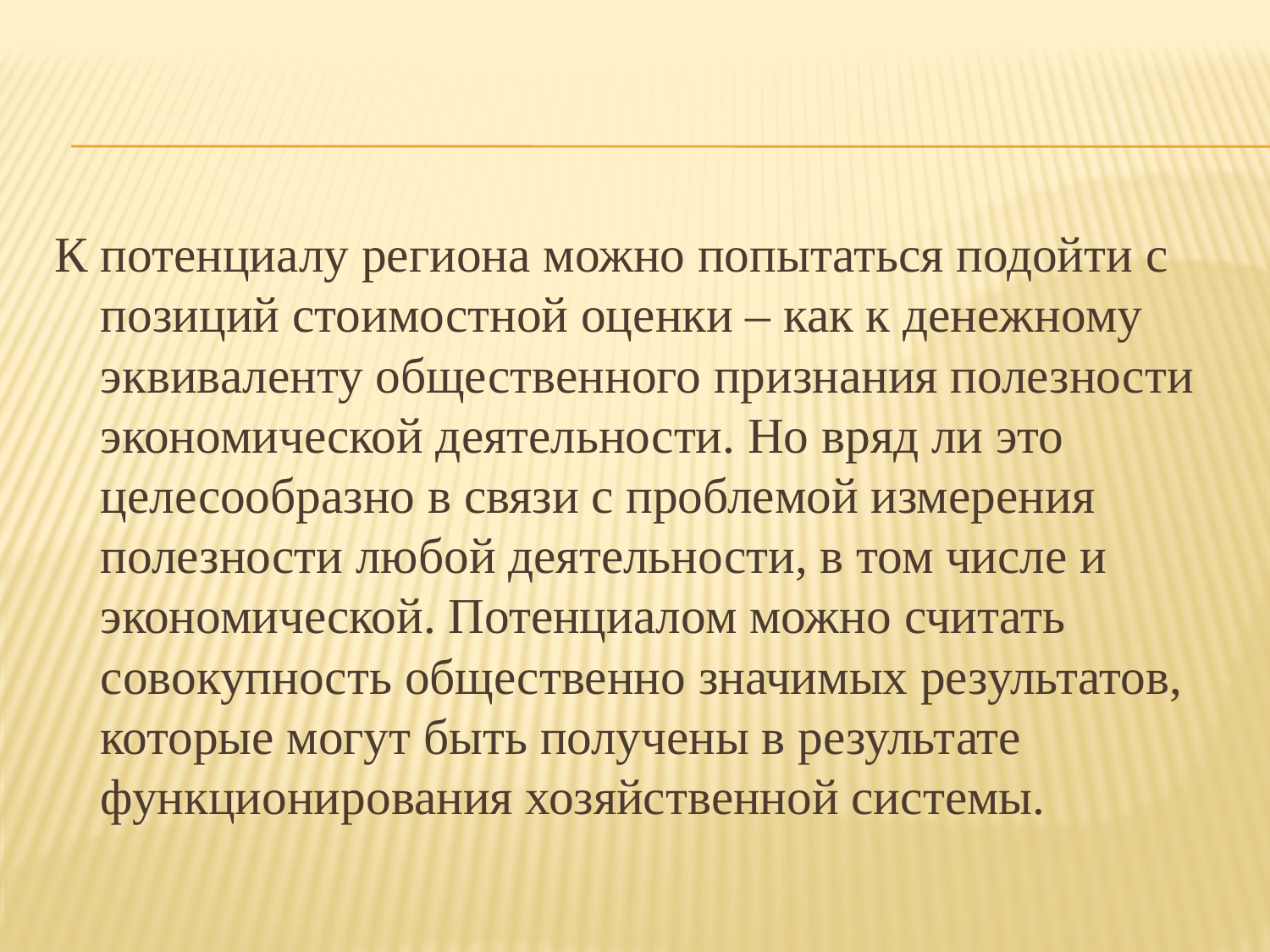

К потенциалу региона можно попытаться подойти с позиций стоимостной оценки – как к денежному эквиваленту общественного признания полезности экономической деятельности. Но вряд ли это целесообразно в связи с проблемой измерения полезности любой деятельности, в том числе и экономической. Потенциалом можно считать совокупность общественно значимых результатов, которые могут быть получены в результате функционирования хозяйственной системы.